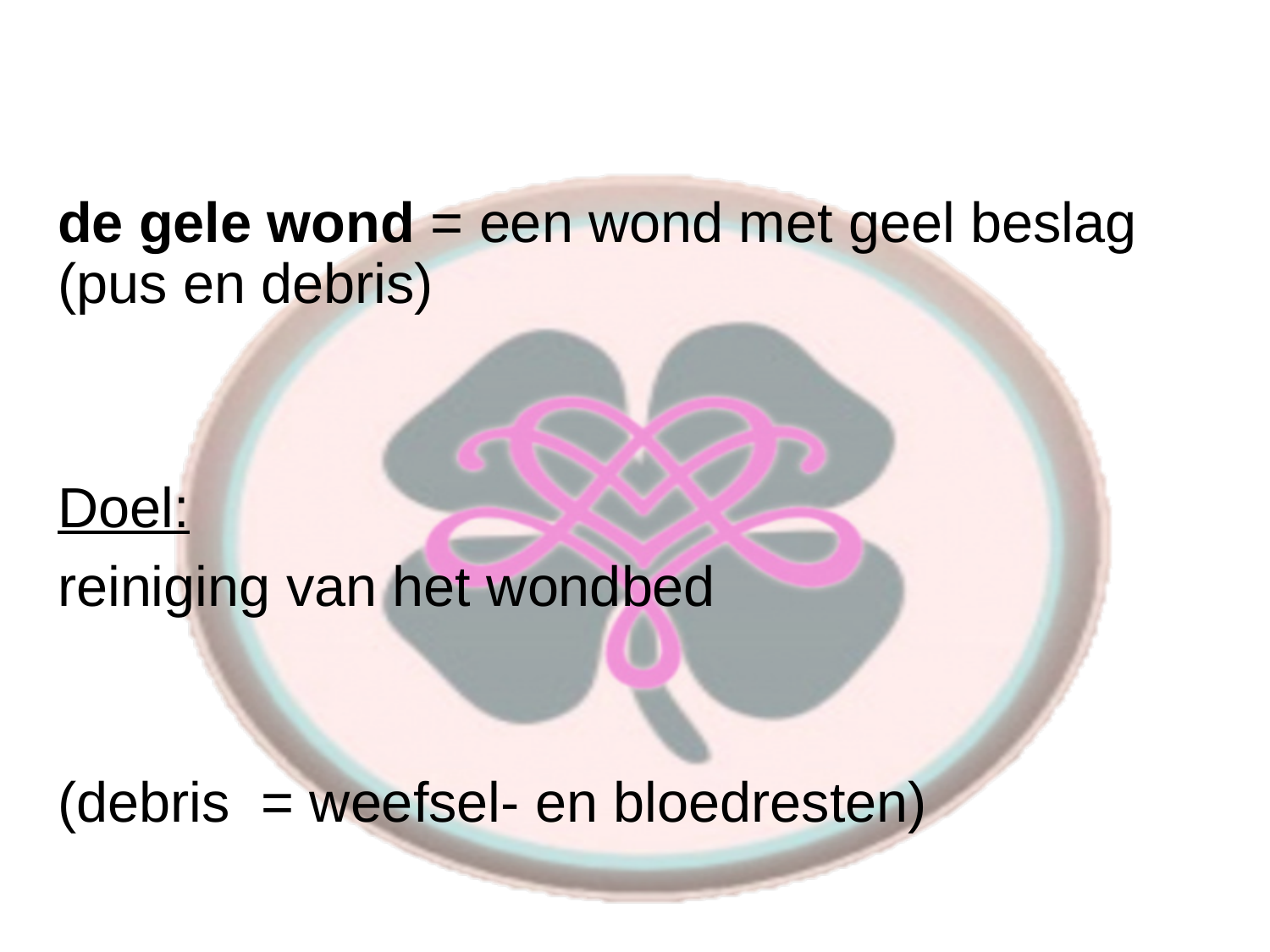

de gele wond = een wond met geel beslag (pus en debris)

Doel:
reiniging van het wondbed

(debris  = weefsel- en bloedresten)